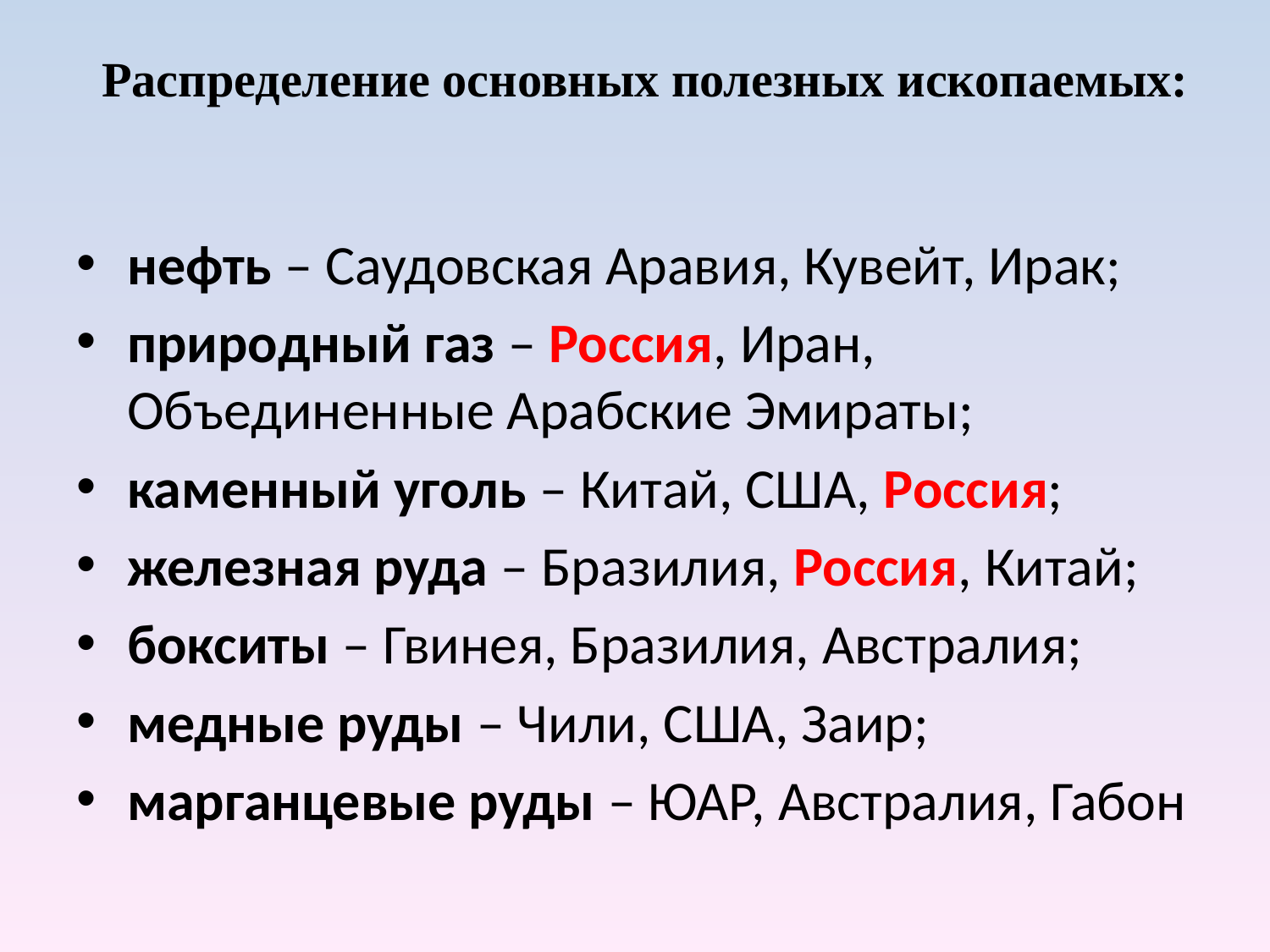

# Распределение основных полезных ископаемых:
нефть – Саудовская Аравия, Кувейт, Ирак;
природный газ – Россия, Иран, Объединенные Арабские Эмираты;
каменный уголь – Китай, США, Россия;
железная руда – Бразилия, Россия, Китай;
бокситы – Гвинея, Бразилия, Австралия;
медные руды – Чили, США, Заир;
марганцевые руды – ЮАР, Австралия, Габон